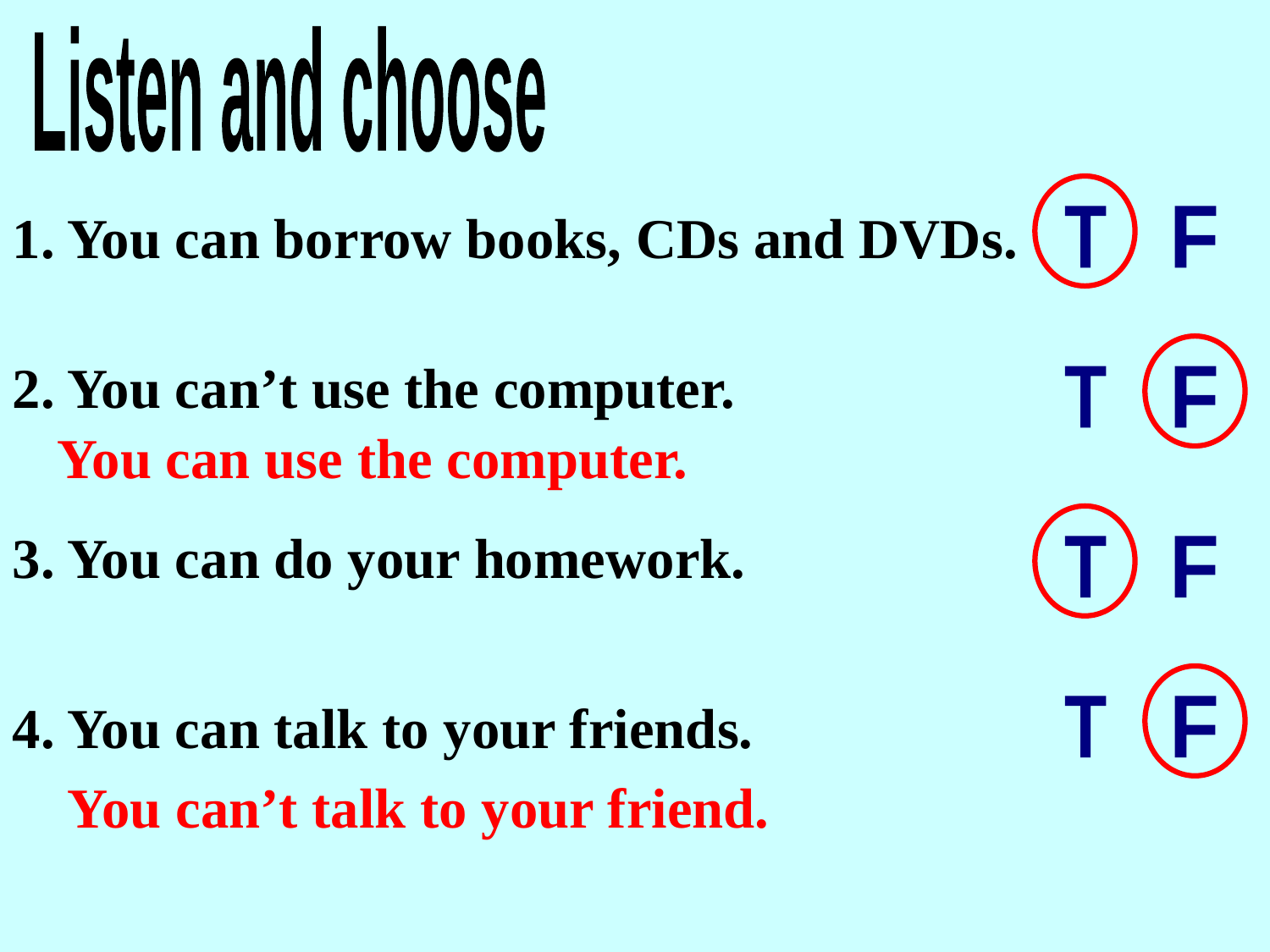

Listen and choose

1. You can borrow books, CDs and DVDs.
T
F

2. You can’t use the computer.
T
F
You can use the computer.

3. You can do your homework.
T
F

4. You can talk to your friends.
T
F
You can’t talk to your friend.